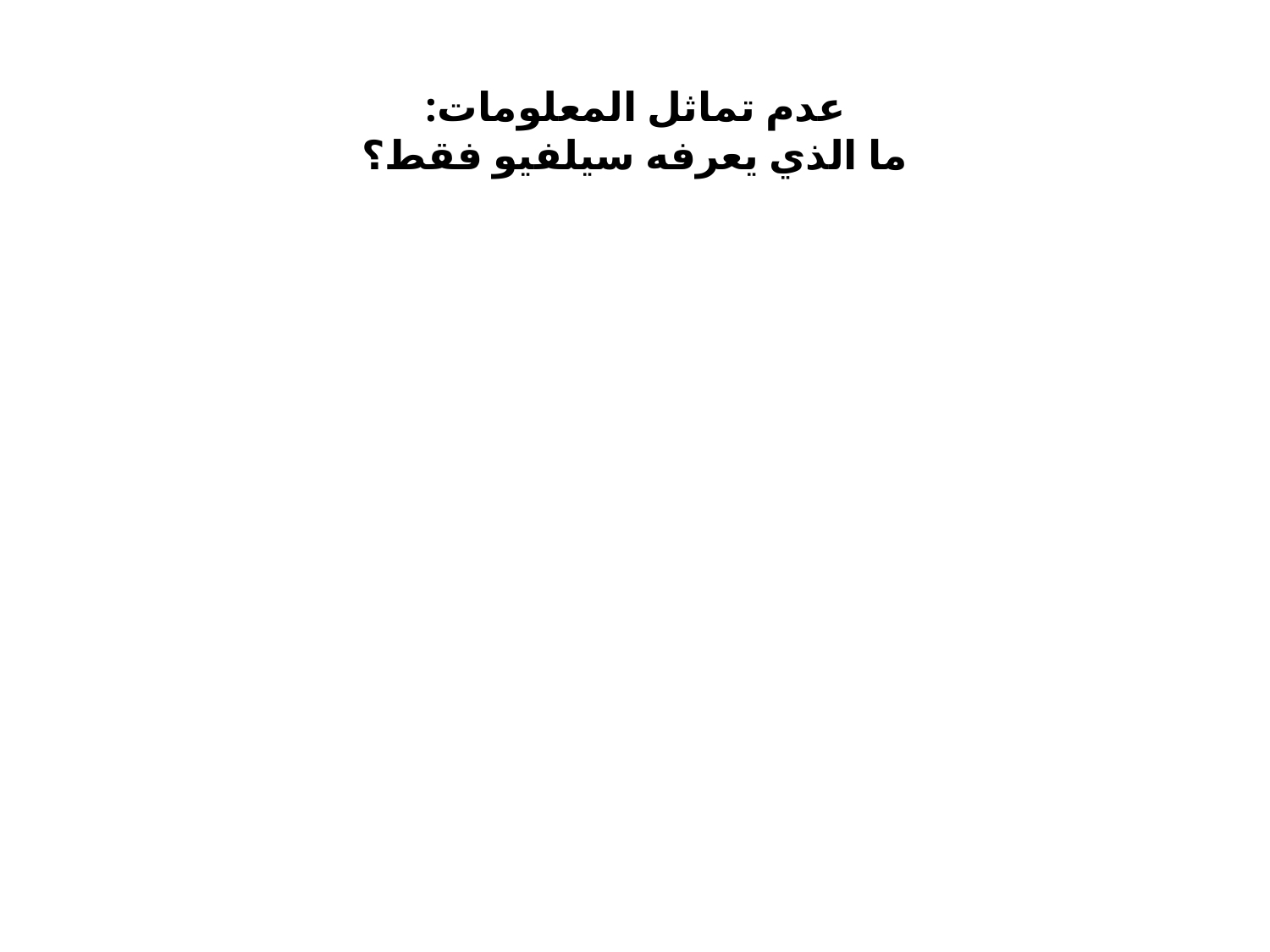

# عدم تماثل المعلومات: ما الذي يعرفه سيلفيو فقط؟